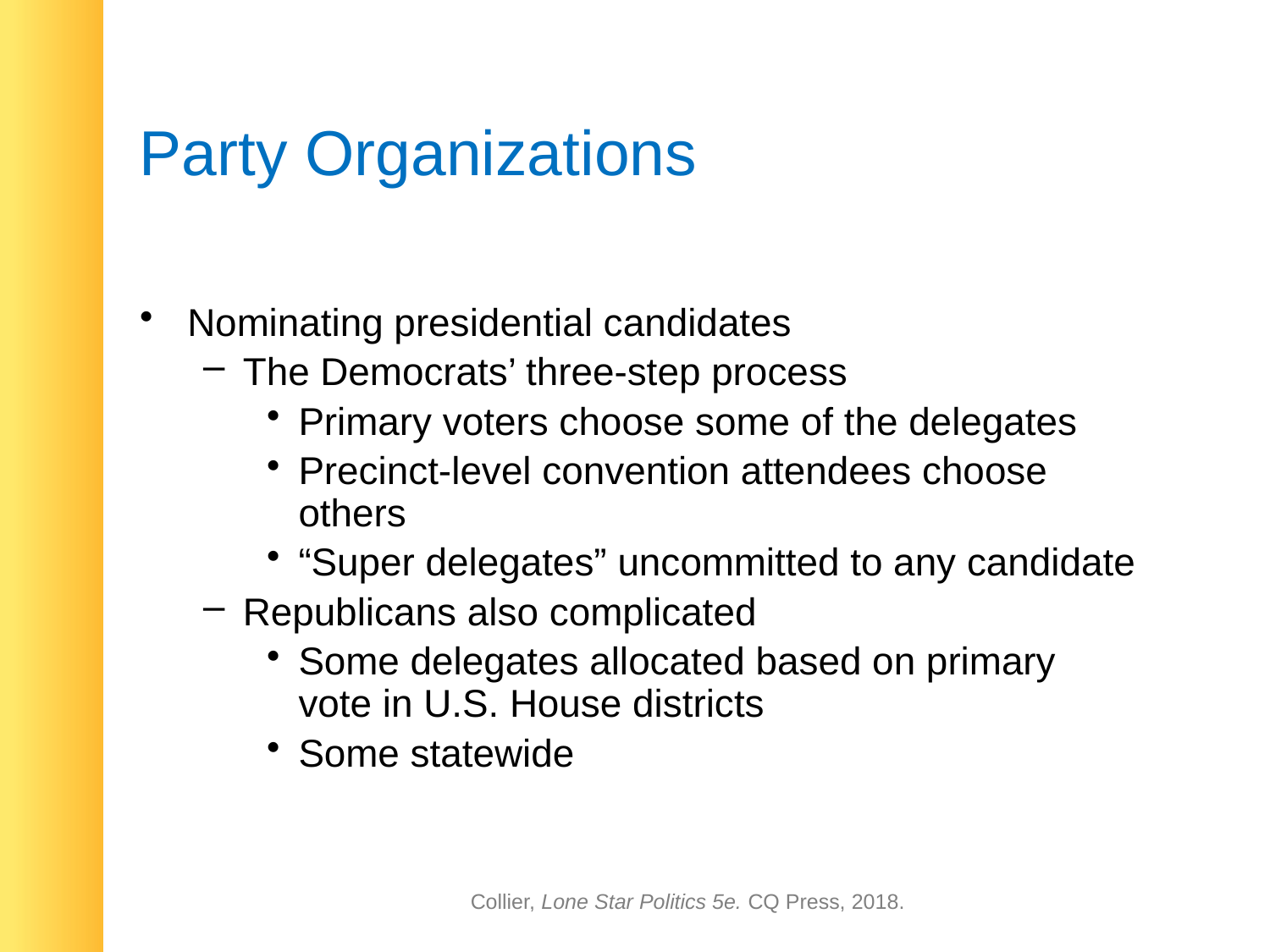

# Party Organizations
Nominating presidential candidates
The Democrats’ three-step process
Primary voters choose some of the delegates
Precinct-level convention attendees choose others
“Super delegates” uncommitted to any candidate
Republicans also complicated
Some delegates allocated based on primary vote in U.S. House districts
Some statewide
Collier, Lone Star Politics 5e. CQ Press, 2018.